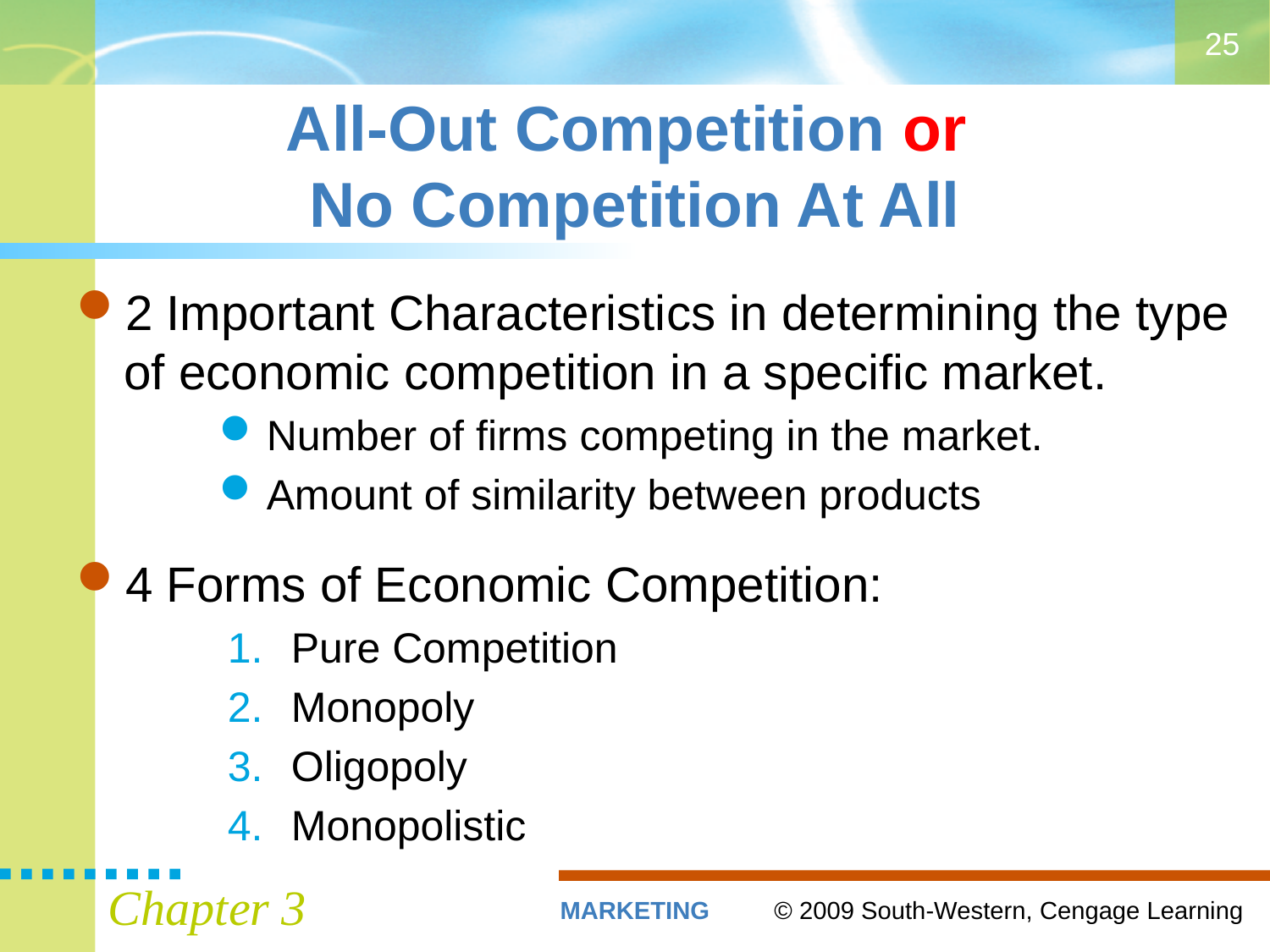

25
# All-Out Competition or No Competition At All
2 Important Characteristics in determining the type of economic competition in a specific market.
Number of firms competing in the market.
Amount of similarity between products

4 Forms of Economic Competition:
Pure Competition
Monopoly
Oligopoly
Monopolistic
Chapter 3